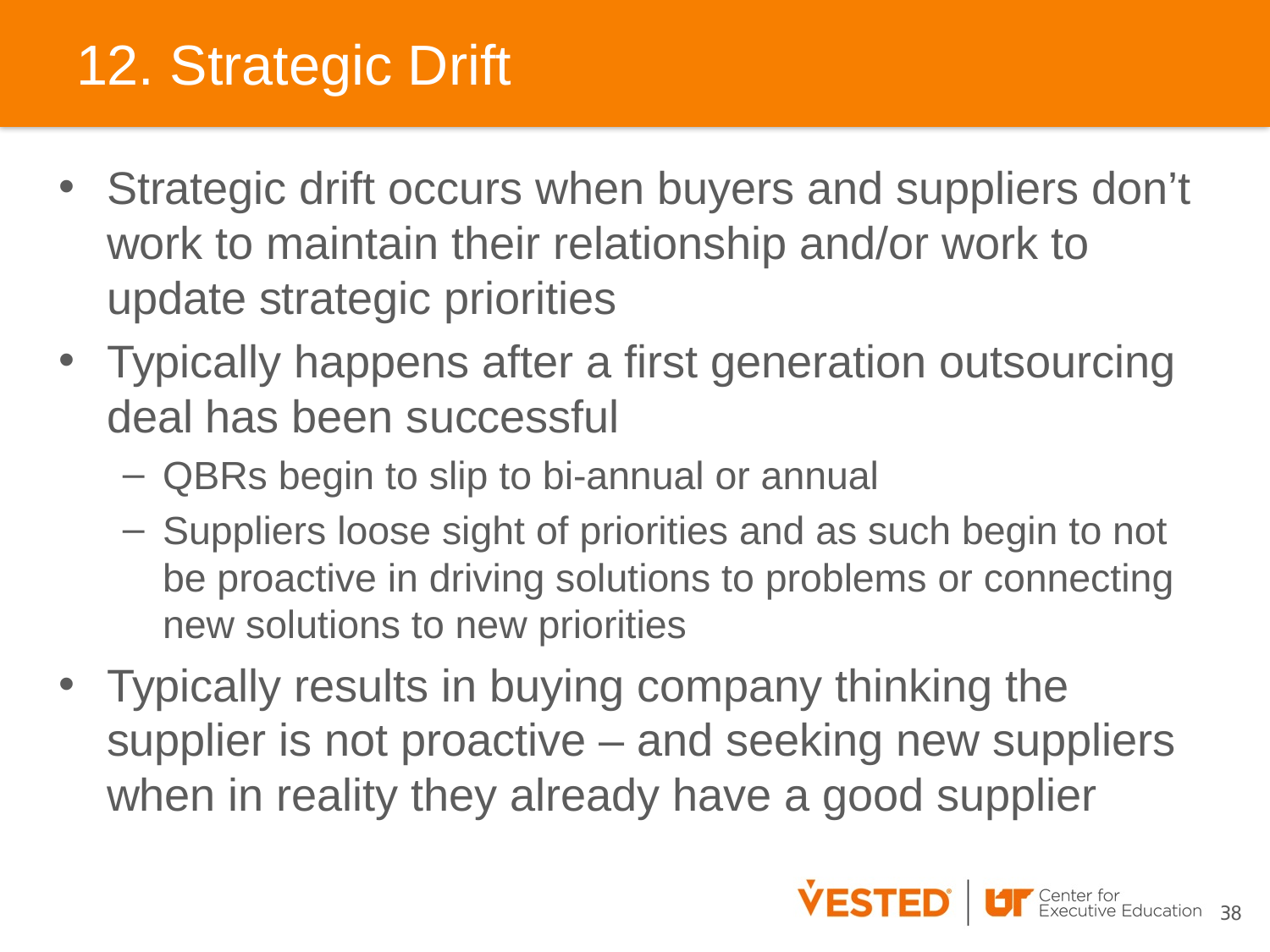

# 12. Strategic Drift
Strategic drift occurs when buyers and suppliers don’t work to maintain their relationship and/or work to update strategic priorities
Typically happens after a first generation outsourcing deal has been successful
QBRs begin to slip to bi-annual or annual
Suppliers loose sight of priorities and as such begin to not be proactive in driving solutions to problems or connecting new solutions to new priorities
Typically results in buying company thinking the supplier is not proactive – and seeking new suppliers when in reality they already have a good supplier
38